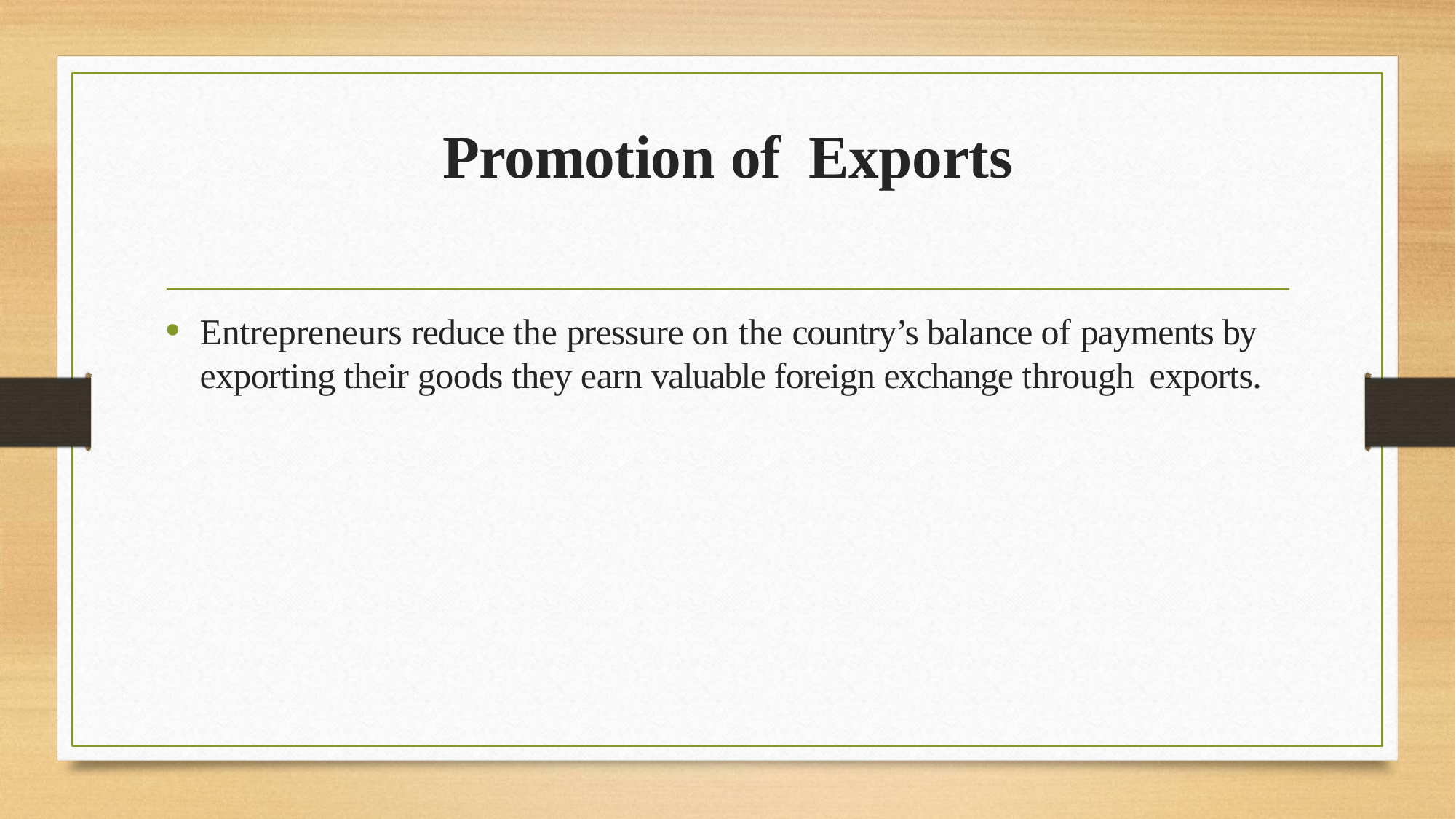

# Promotion of	Exports
Entrepreneurs reduce the pressure on the country’s balance of payments by  exporting their goods they earn valuable foreign exchange through exports.